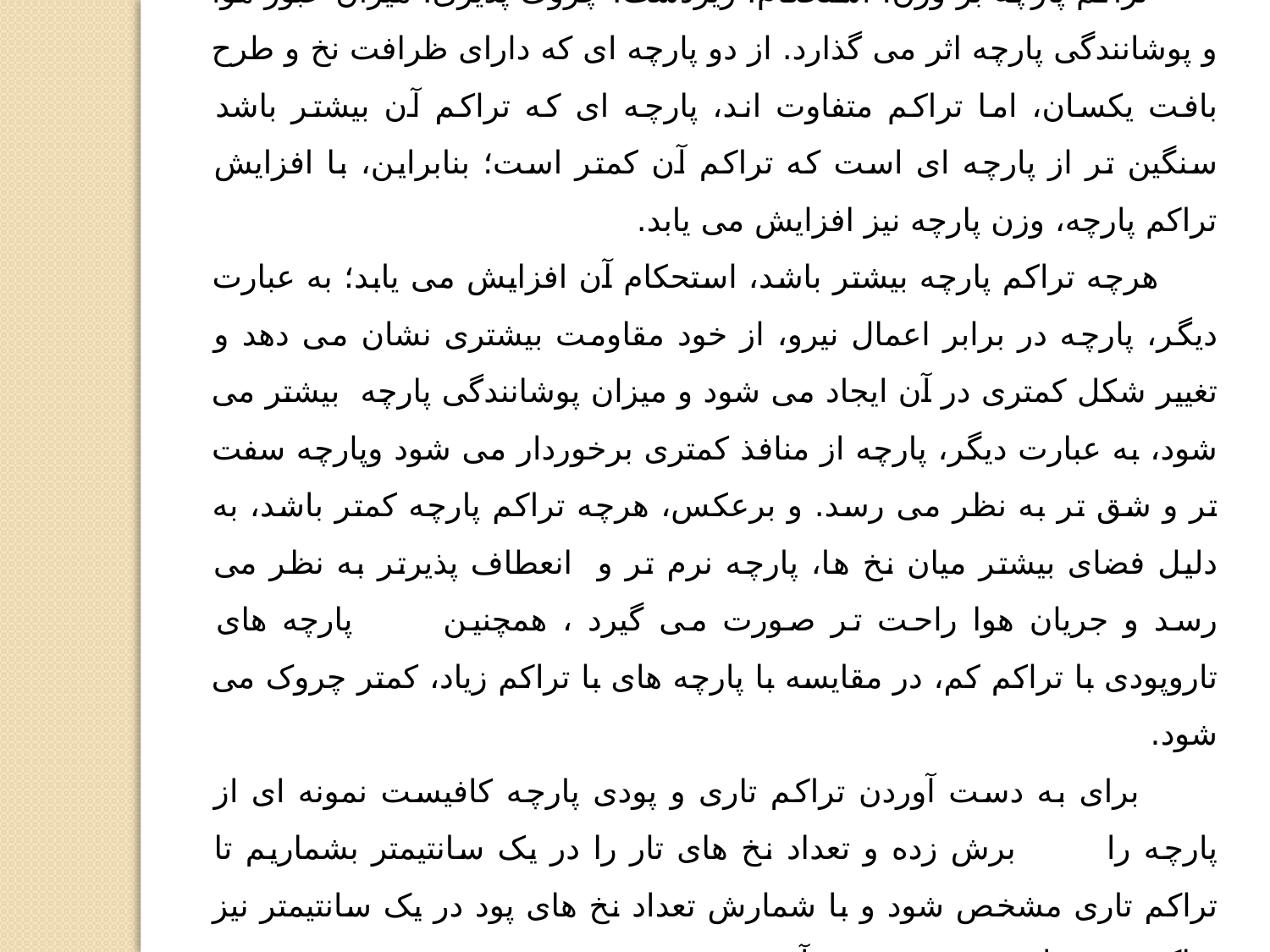

3- تراکم پارچه
    تراکم پارچه بر وزن، استحکام، زیردست، چروک پذیری، میزان عبور هوا و پوشانندگی پارچه اثر می گذارد. از دو پارچه ای که دارای ظرافت نخ و طرح بافت یکسان، اما تراکم متفاوت اند، پارچه ای که تراکم آن بیشتر باشد سنگین تر از پارچه ای است که تراکم آن کمتر است؛ بنابراین، با افزایش تراکم پارچه، وزن پارچه نیز افزایش می یابد.
   هرچه تراکم پارچه بیشتر باشد، استحکام آن افزایش می یابد؛ به عبارت دیگر، پارچه در برابر اعمال نیرو، از خود مقاومت بیشتری نشان می دهد و تغییر شکل کمتری در آن ایجاد می شود و میزان پوشانندگی پارچه  بیشتر می شود، به عبارت دیگر، پارچه از منافذ کمتری برخوردار می شود وپارچه سفت تر و شق تر به نظر می رسد. و برعکس، هرچه تراکم پارچه کمتر باشد، به دلیل فضای بیشتر میان نخ ها، پارچه نرم تر و  انعطاف پذیرتر به نظر می رسد و جریان هوا راحت تر صورت می گیرد ، همچنین      پارچه های تاروپودی با تراکم کم، در مقایسه با پارچه های با تراکم زیاد، کمتر چروک می شود.
    برای به دست آوردن تراکم تاری و پودی پارچه کافیست نمونه ای از پارچه را       برش زده و تعداد نخ های تار را در یک سانتیمتر بشماریم تا تراکم تاری مشخص شود و با شمارش تعداد نخ های پود در یک سانتیمتر نیز تراکم پودی پارچه به دست می آید .